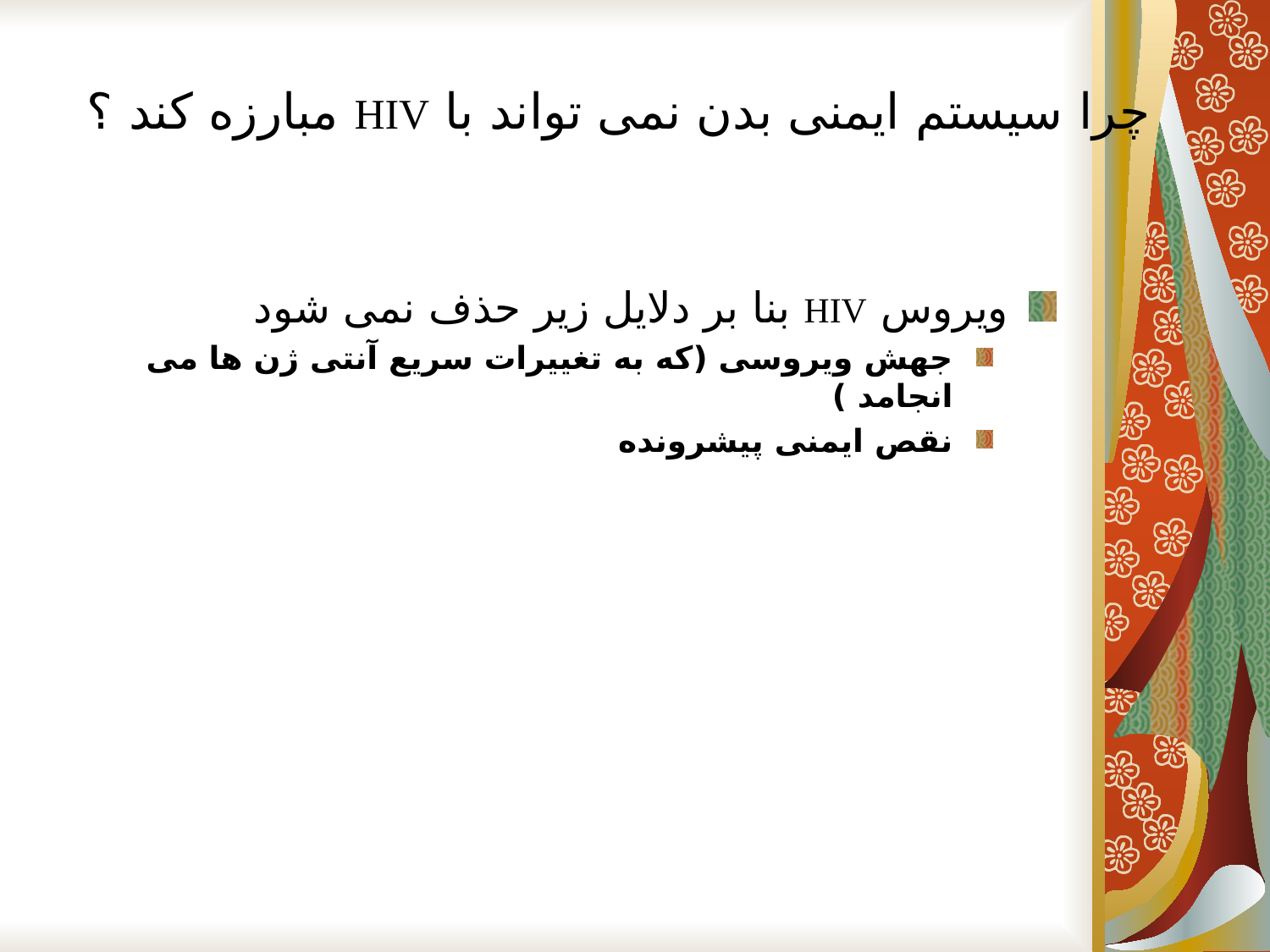

# چرا سیستم ایمنی بدن نمی تواند با HIV مبارزه کند ؟

ویروس HIV بنا بر دلایل زیر حذف نمی شود
جهش ویروسی (که به تغییرات سریع آنتی ژن ها می انجامد )
نقص ایمنی پیشرونده